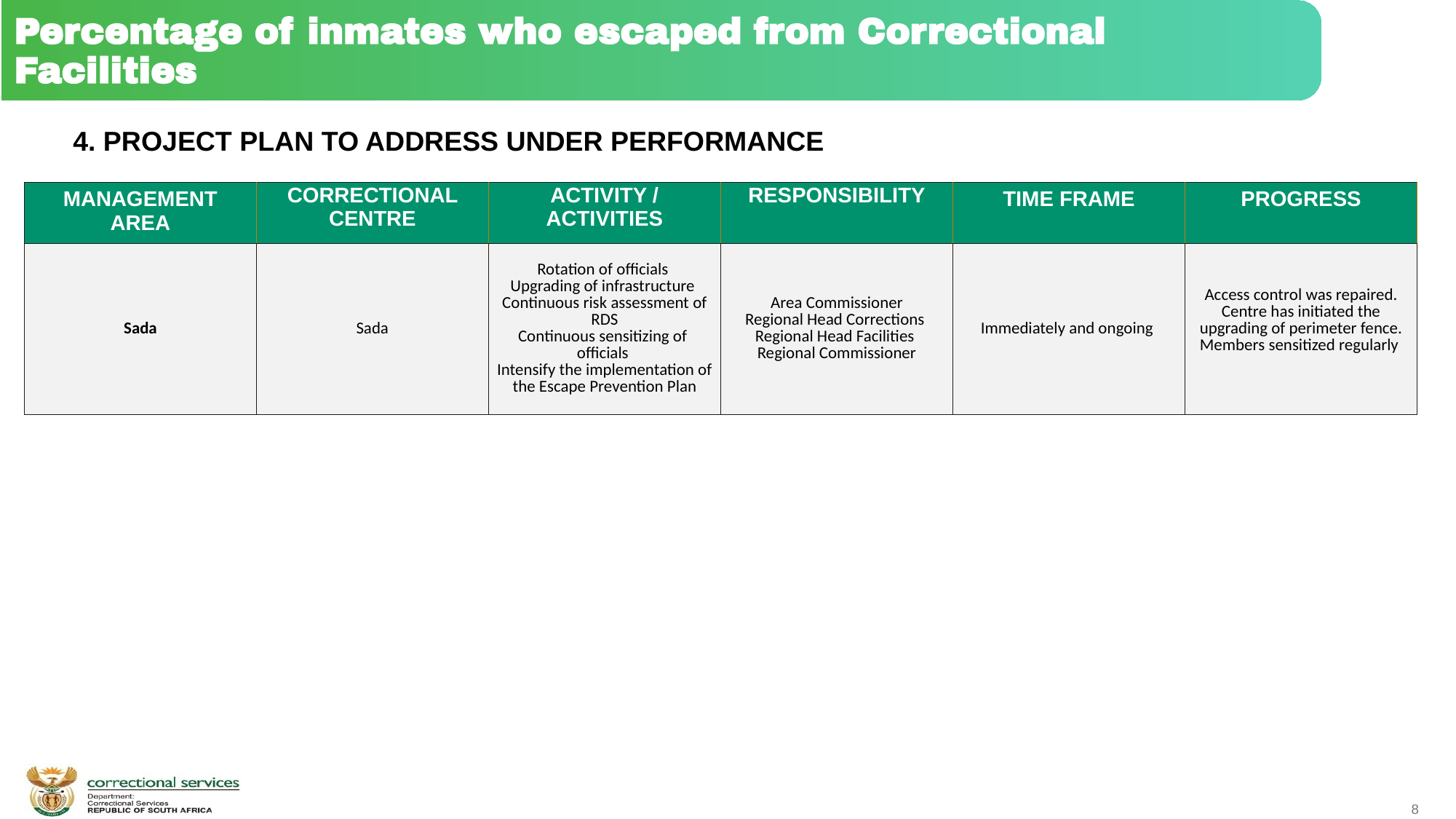

Percentage of inmates who escaped from Correctional Facilities

     4. PROJECT PLAN TO ADDRESS UNDER PERFORMANCE
| MANAGEMENT AREA | CORRECTIONAL CENTRE | ACTIVITY / ACTIVITIES | RESPONSIBILITY | TIME FRAME | PROGRESS |
| --- | --- | --- | --- | --- | --- |
| Sada | Sada | Rotation of officials Upgrading of infrastructure Continuous risk assessment of RDS Continuous sensitizing of officials Intensify the implementation of the Escape Prevention Plan | Area Commissioner Regional Head Corrections Regional Head Facilities Regional Commissioner | Immediately and ongoing | Access control was repaired. Centre has initiated the upgrading of perimeter fence. Members sensitized regularly |